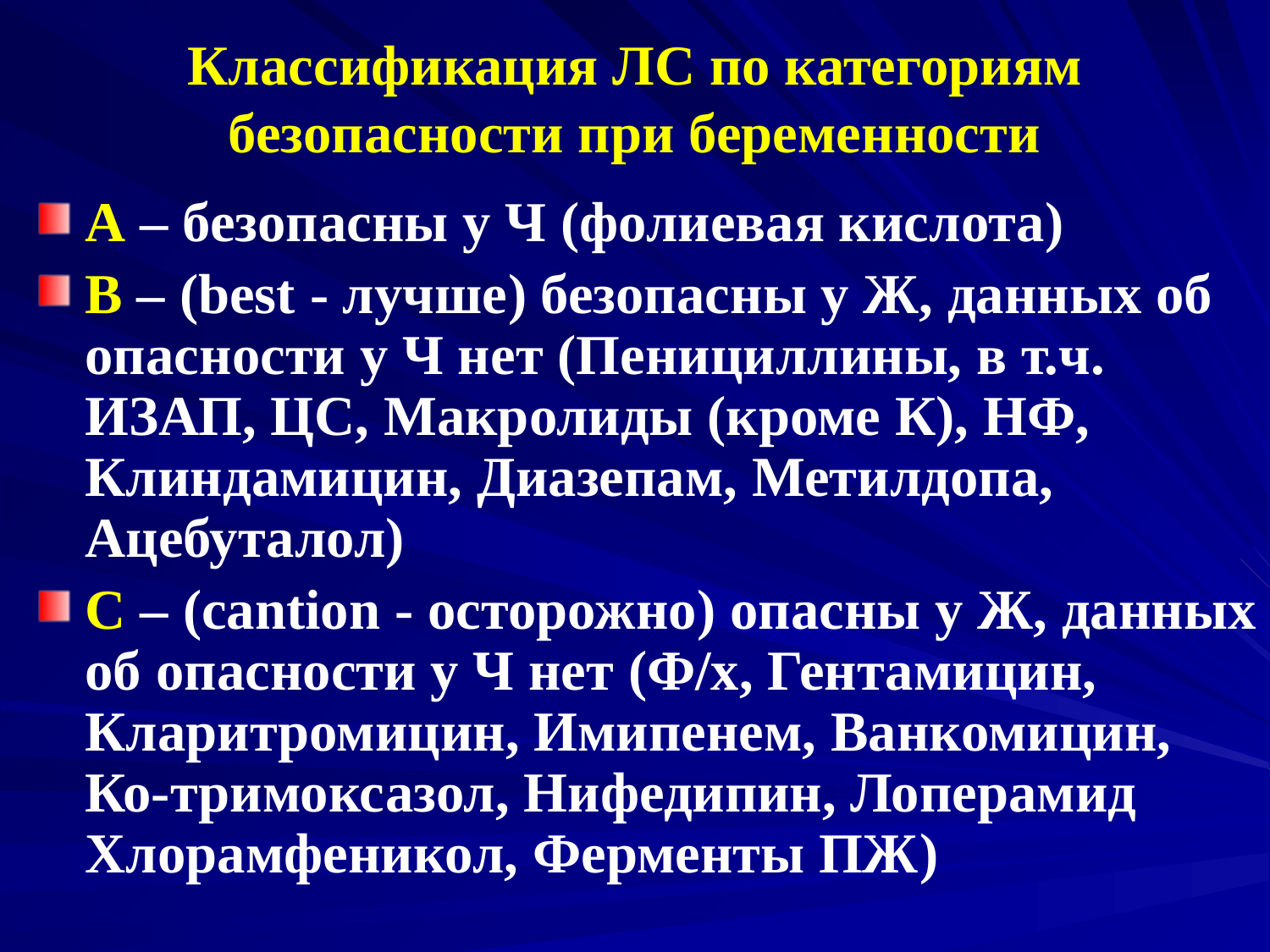

# Классификация ЛС по категориям безопасности при беременности
А – безопасны у Ч (фолиевая кислота)
В – (best - лучше) безопасны у Ж, данных об опасности у Ч нет (Пенициллины, в т.ч. ИЗАП, ЦС, Макролиды (кроме К), НФ, Клиндамицин, Диазепам, Метилдопа, Ацебуталол)
С – (cantion - осторожно) опасны у Ж, данных об опасности у Ч нет (Ф/х, Гентамицин,  Кларитромицин, Имипенем, Ванкомицин, Ко-тримоксазол, Нифедипин, Лоперамид Хлорамфеникол, Ферменты ПЖ)